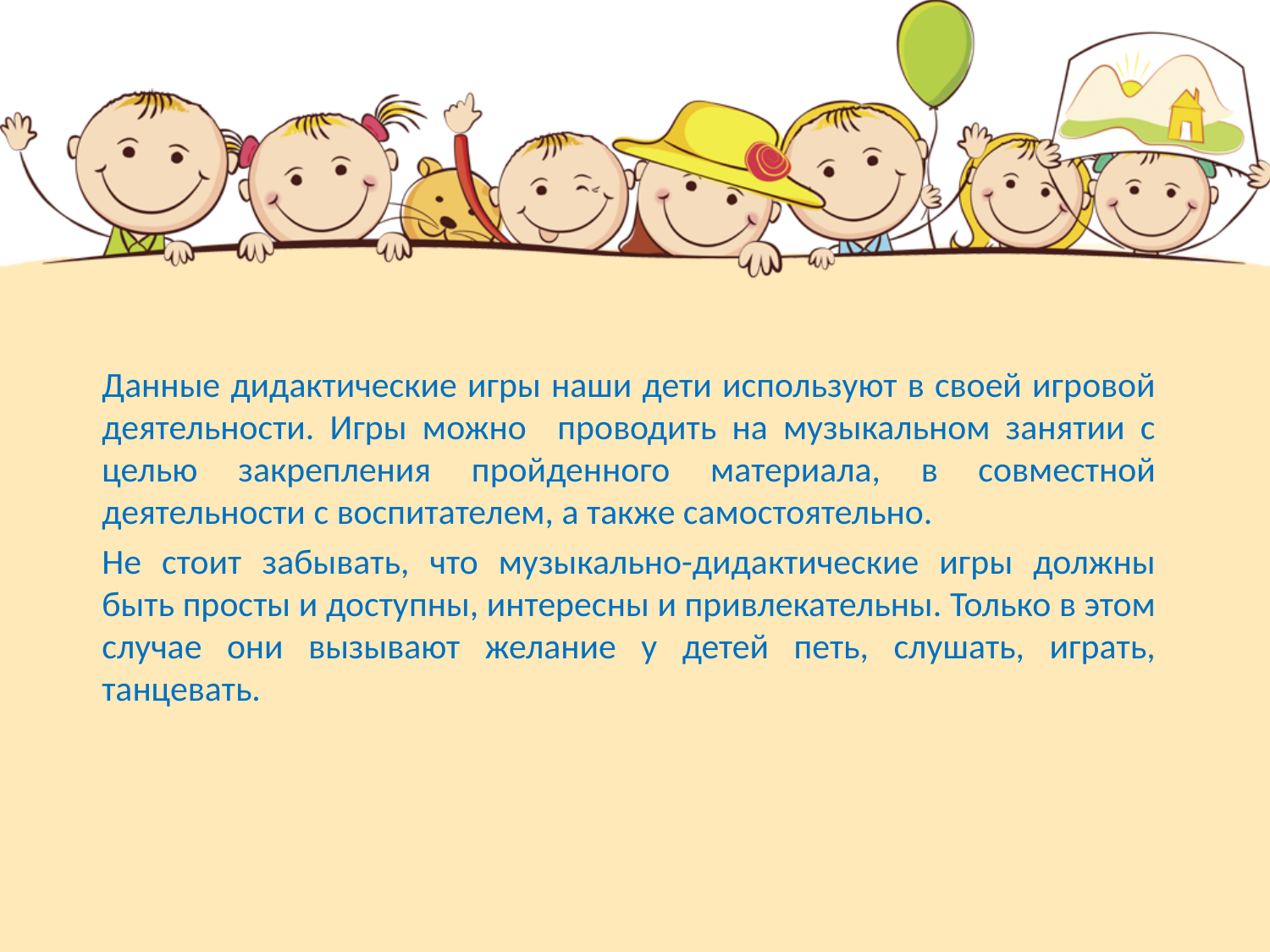

Данные дидактические игры наши дети используют в своей игровой деятельности. Игры можно  проводить на музыкальном занятии с целью закрепления пройденного материала, в совместной деятельности с воспитателем, а также самостоятельно.
Не стоит забывать, что музыкально-дидактические игры должны быть просты и доступны, интересны и привлекательны. Только в этом случае они вызывают желание у детей петь, слушать, играть, танцевать.